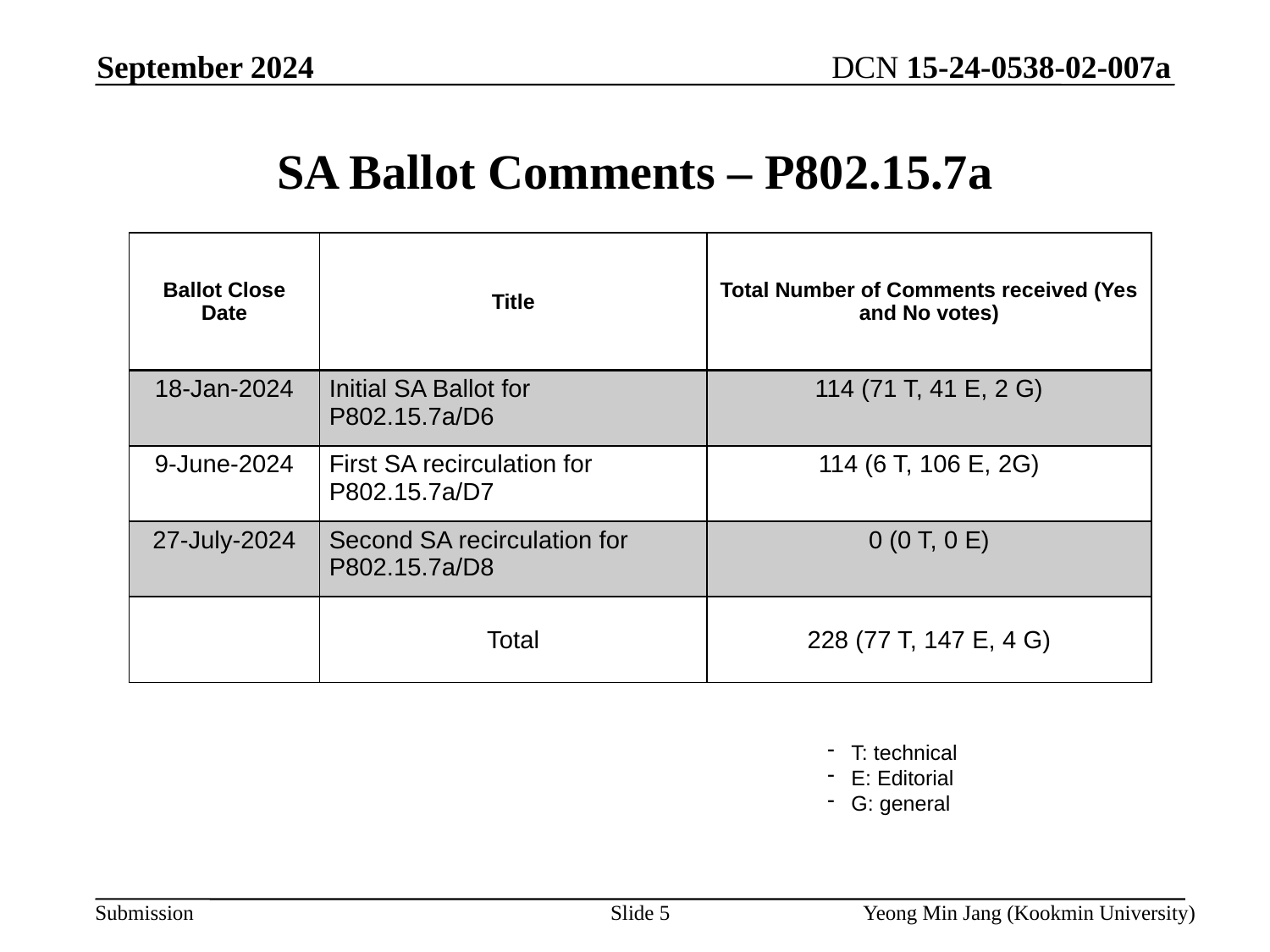

September 2024
# SA Ballot Comments – P802.15.7a
| Ballot Close Date | Title | Total Number of Comments received (Yes and No votes) |
| --- | --- | --- |
| 18-Jan-2024 | Initial SA Ballot for P802.15.7a/D6 | 114 (71 T, 41 E, 2 G) |
| 9-June-2024 | First SA recirculation for P802.15.7a/D7 | 114 (6 T, 106 E, 2G) |
| 27-July-2024 | Second SA recirculation for P802.15.7a/D8 | 0 (0 T, 0 E) |
|  | Total | 228 (77 T, 147 E, 4 G) |
T: technical
E: Editorial
G: general
Slide 5
Yeong Min Jang (Kookmin University)